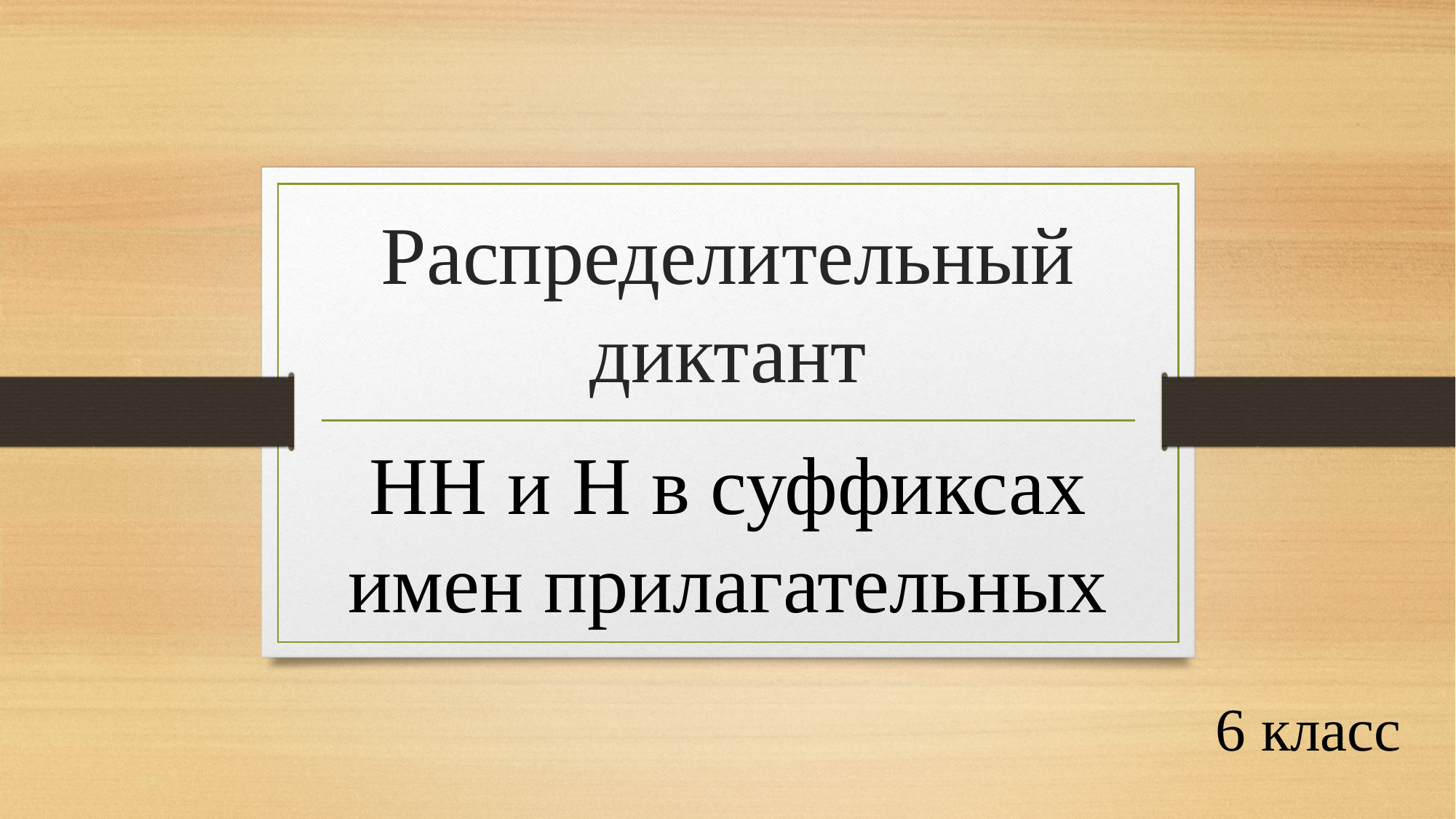

# Распределительный диктант
НН и Н в суффиксах имен прилагательных
6 класс